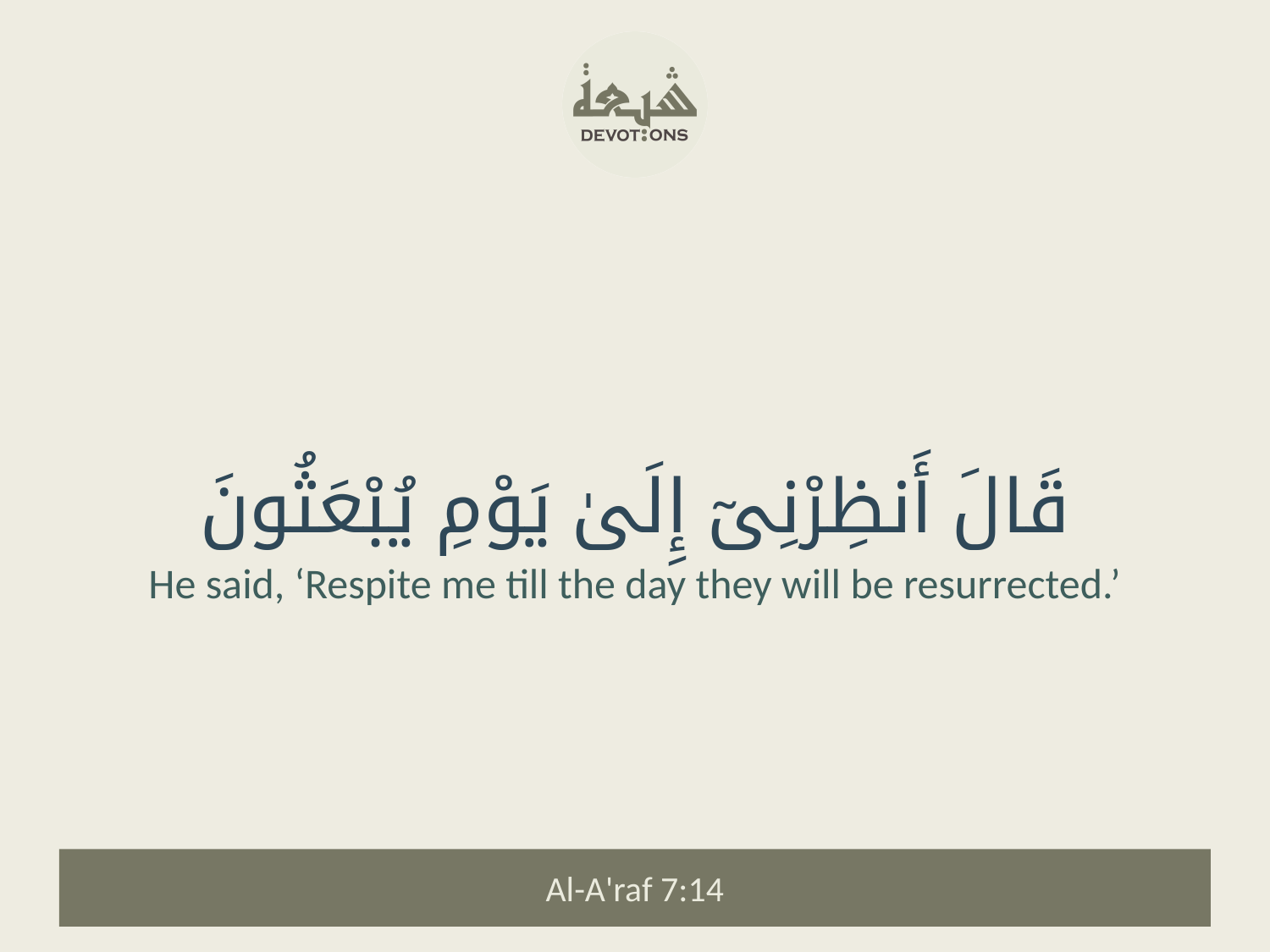

قَالَ أَنظِرْنِىٓ إِلَىٰ يَوْمِ يُبْعَثُونَ
He said, ‘Respite me till the day they will be resurrected.’
Al-A'raf 7:14